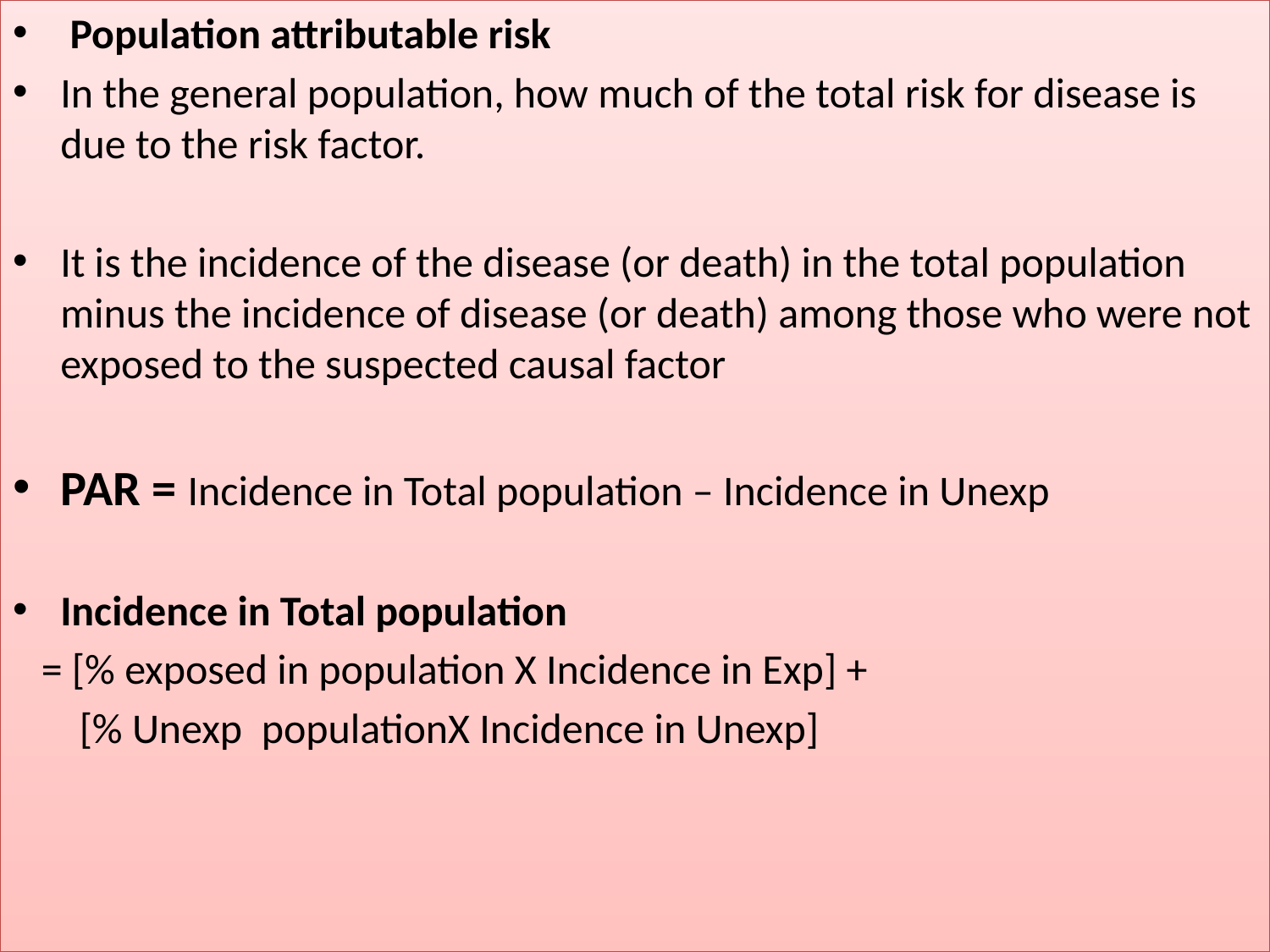

Population attributable risk
In the general population, how much of the total risk for disease is due to the risk factor.

It is the incidence of the disease (or death) in the total population minus the incidence of disease (or death) among those who were not exposed to the suspected causal factor

PAR = Incidence in Total population – Incidence in Unexp

Incidence in Total population
   = [% exposed in population X Incidence in Exp] +
       [% Unexp  populationX Incidence in Unexp]